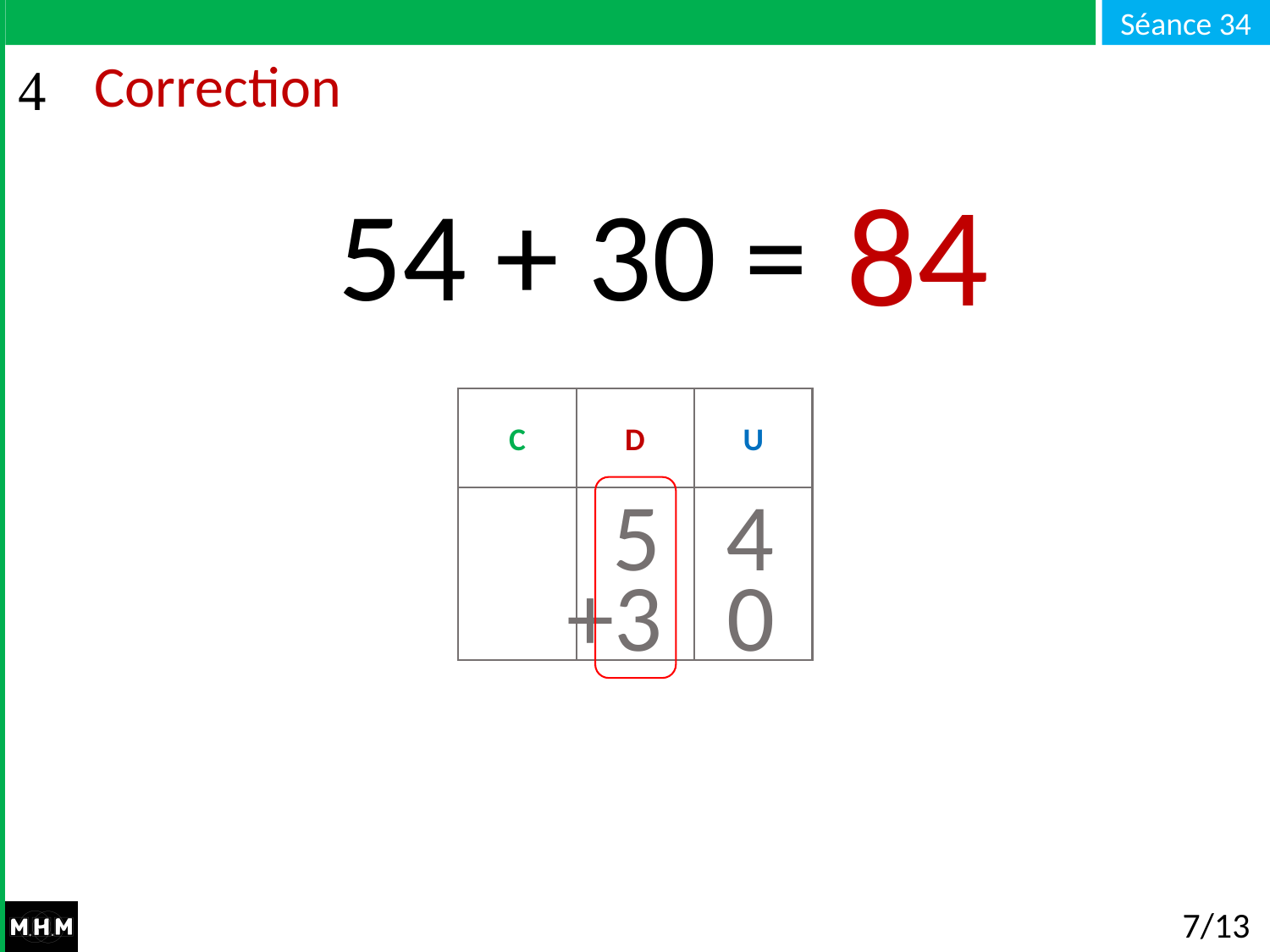

# Correction
84
54 + 30 = …
C
D
U

5   4

+3   0
7/13